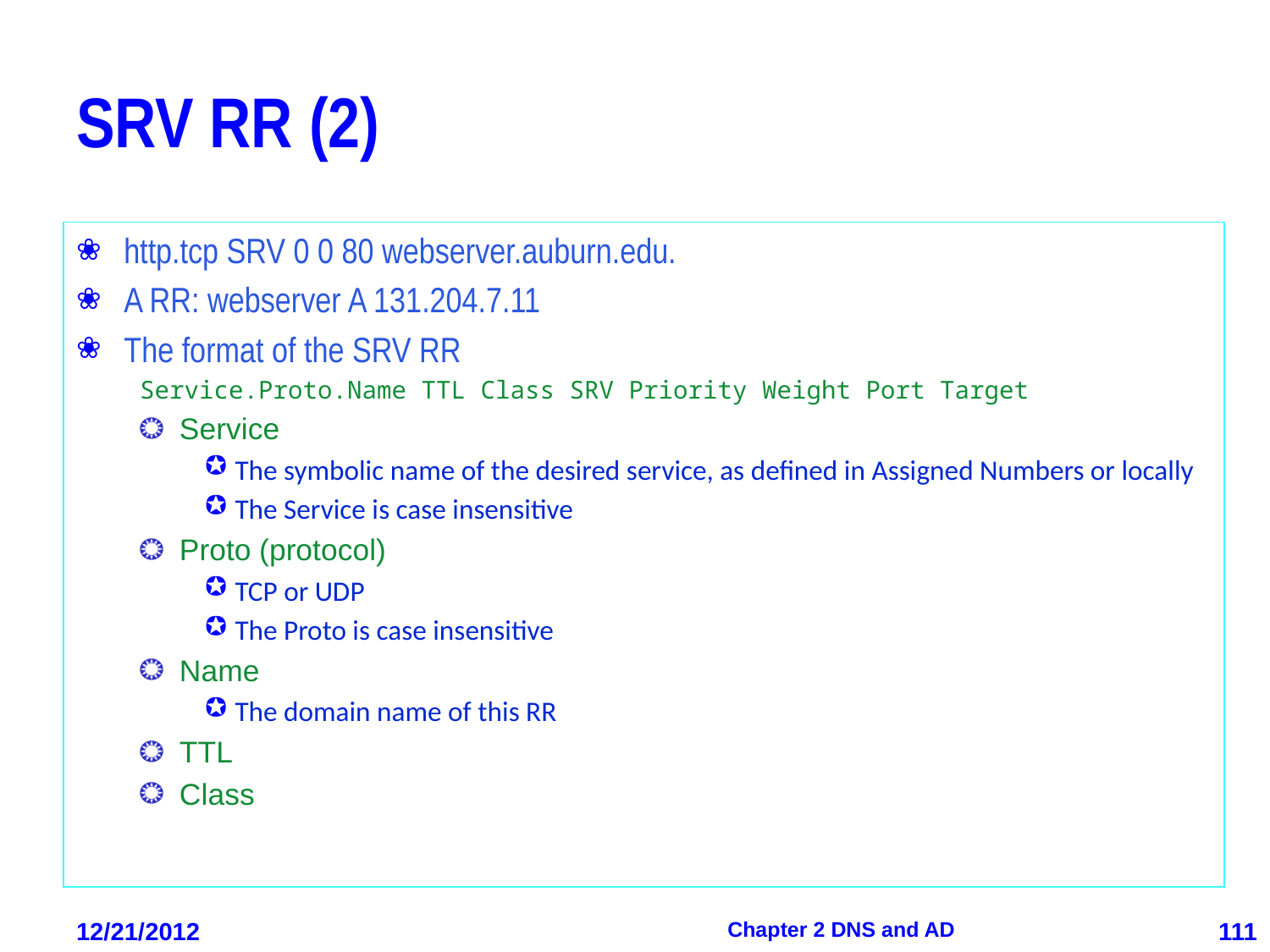

# SRV RR (2)
http.tcp SRV 0 0 80 webserver.auburn.edu.
A RR: webserver A 131.204.7.11
The format of the SRV RR
Service.Proto.Name TTL Class SRV Priority Weight Port Target
Service
The symbolic name of the desired service, as defined in Assigned Numbers or locally
The Service is case insensitive
Proto (protocol)
TCP or UDP
The Proto is case insensitive
Name
The domain name of this RR
TTL
Class

12/21/2012
Chapter 2 DNS and AD
111